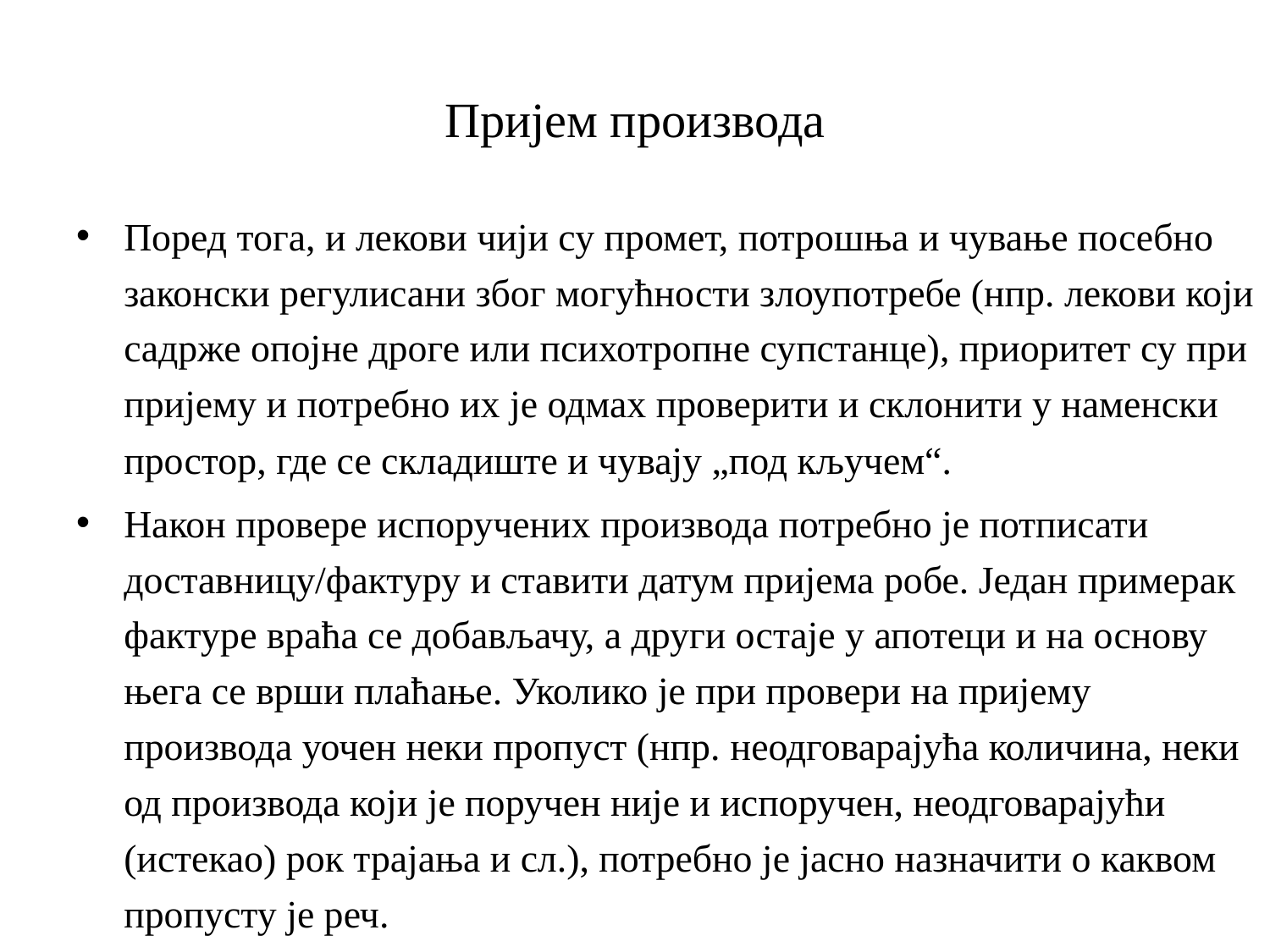

# Пријем производа
Поред тога, и лекови чији су промет, потрошња и чување посебно законски регулисани због могућности злоупотребе (нпр. лекови који садрже опојне дроге или психотропне супстанце), приоритет су при пријему и потребно их је одмах проверити и склонити у наменски простор, где се складиште и чувају „под кључем“.
Након провере испоручених производа потребно је потписати доставницу/фактуру и ставити датум пријема робе. Један примерак фактуре враћа се добављачу, а други остаје у апотеци и на основу њега се врши плаћање. Уколико је при провери на пријему производа уочен неки пропуст (нпр. неодговарајућа количина, неки од производа који је поручен није и испоручен, неодговарајући (истекао) рок трајања и сл.), потребно је јасно назначити о каквом пропусту је реч.